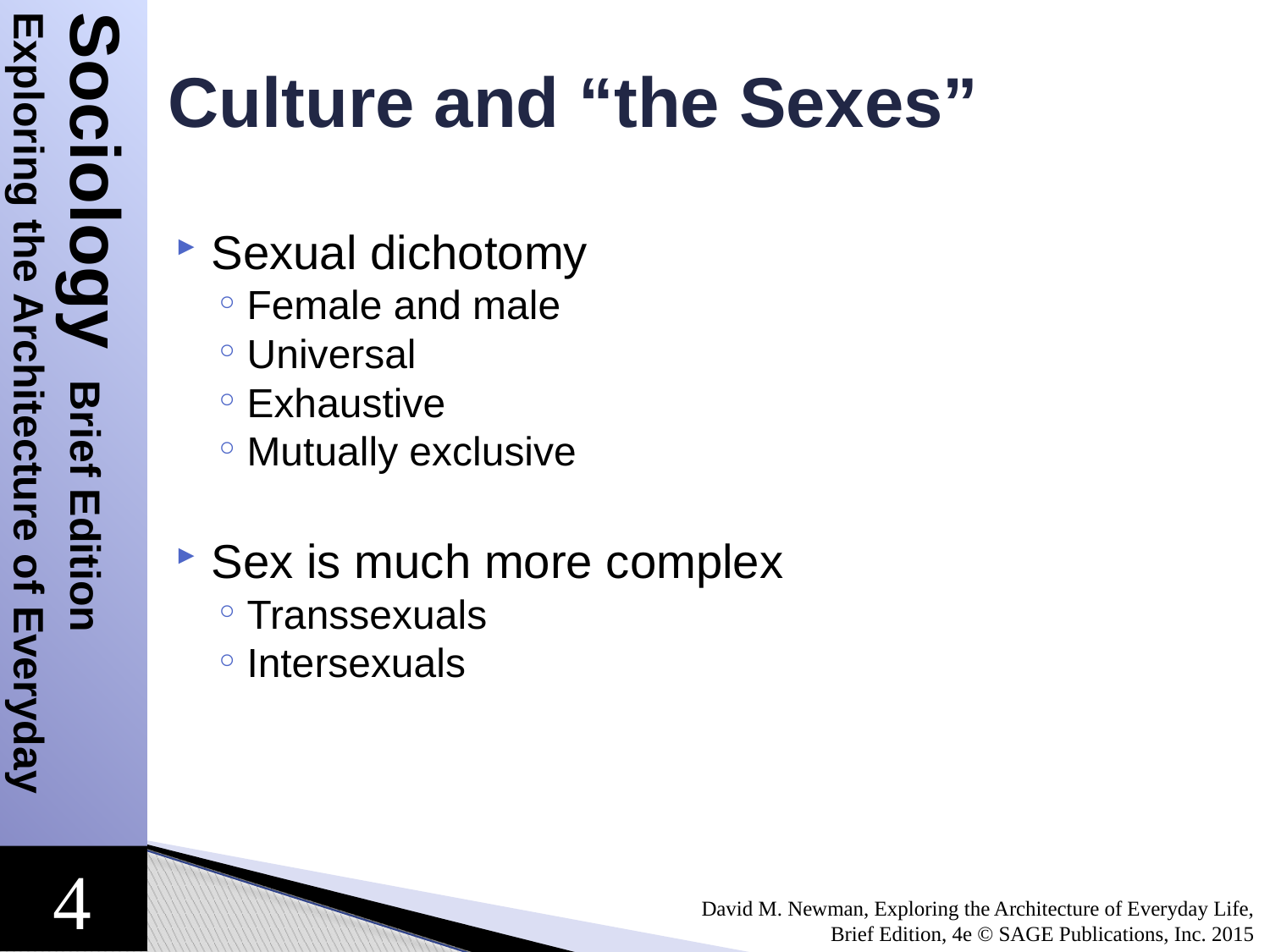

# Culture and “the Sexes”

Sexual dichotomy
Female and male
Universal
Exhaustive
Mutually exclusive

Sex is much more complex
Transsexuals
Intersexuals

David M. Newman, Exploring the Architecture of Everyday Life, Brief Edition, 4e © SAGE Publications, Inc. 2015